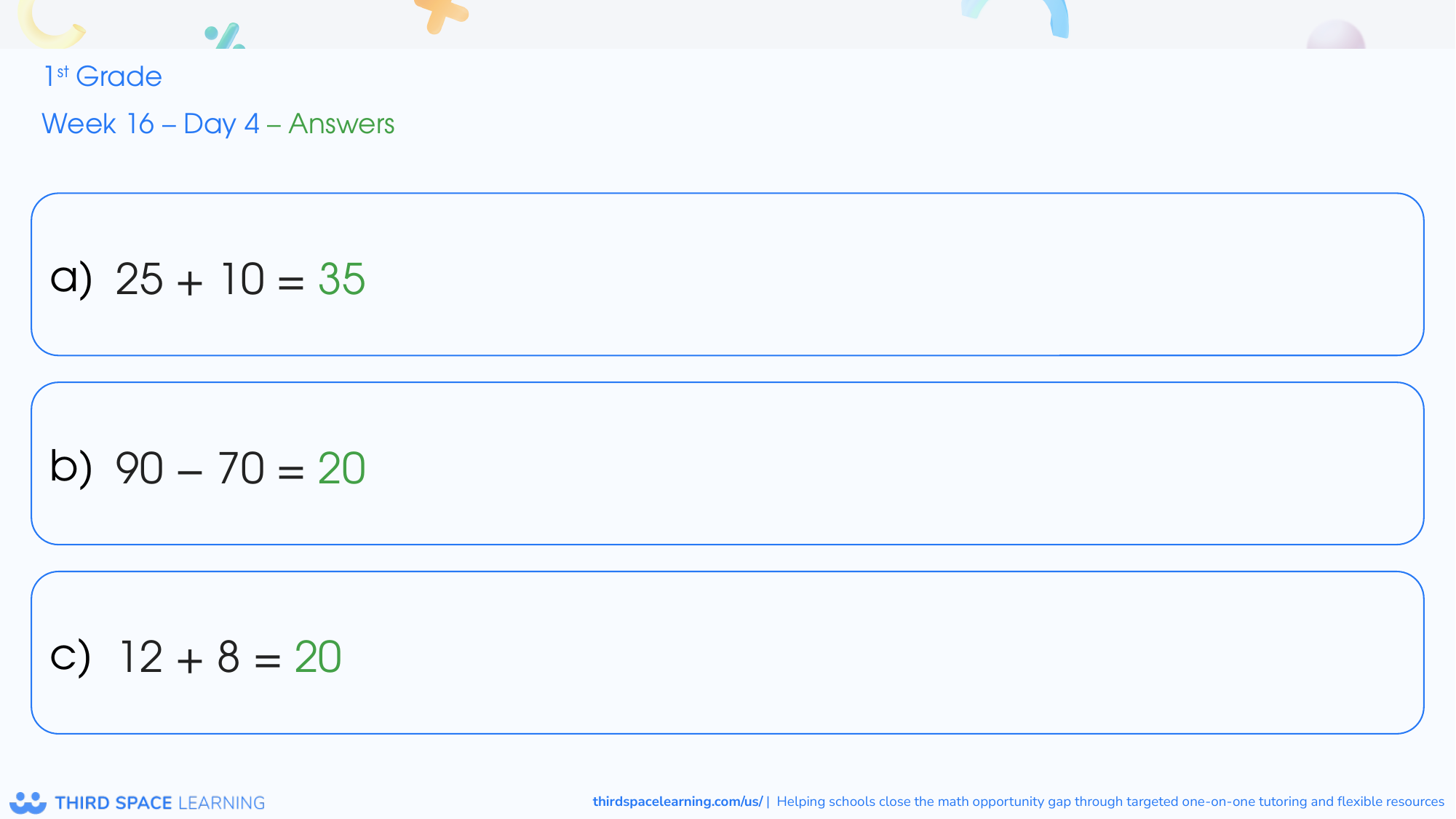

1st Grade
Week 16 – Day 4 – Answers
25 + 10 = 35
90 − 70 = 20
12 + 8 = 20